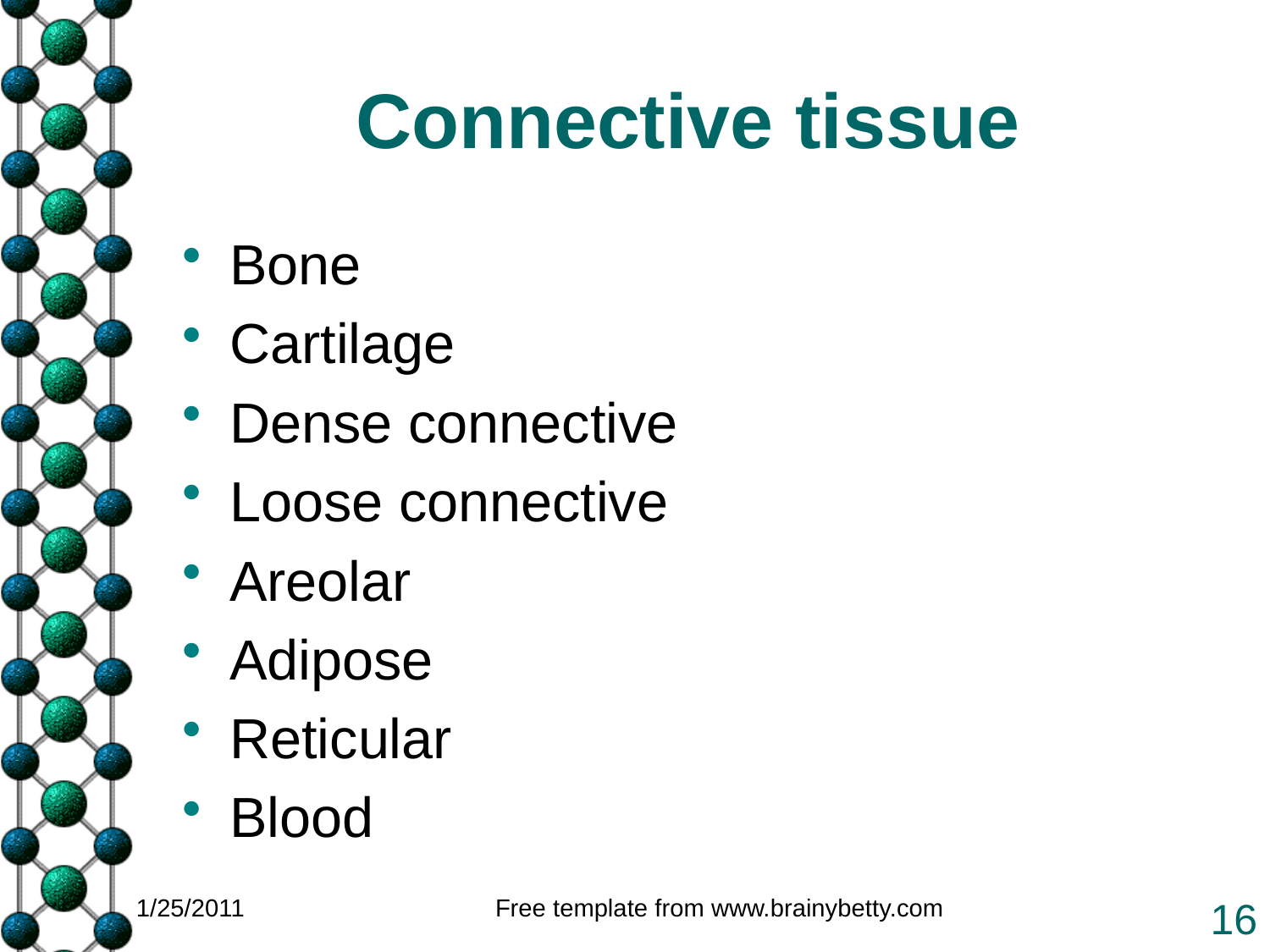

# Connective tissue
Bone
Cartilage
Dense connective
Loose connective
Areolar
Adipose
Reticular
Blood
1/25/2011
Free template from www.brainybetty.com
16